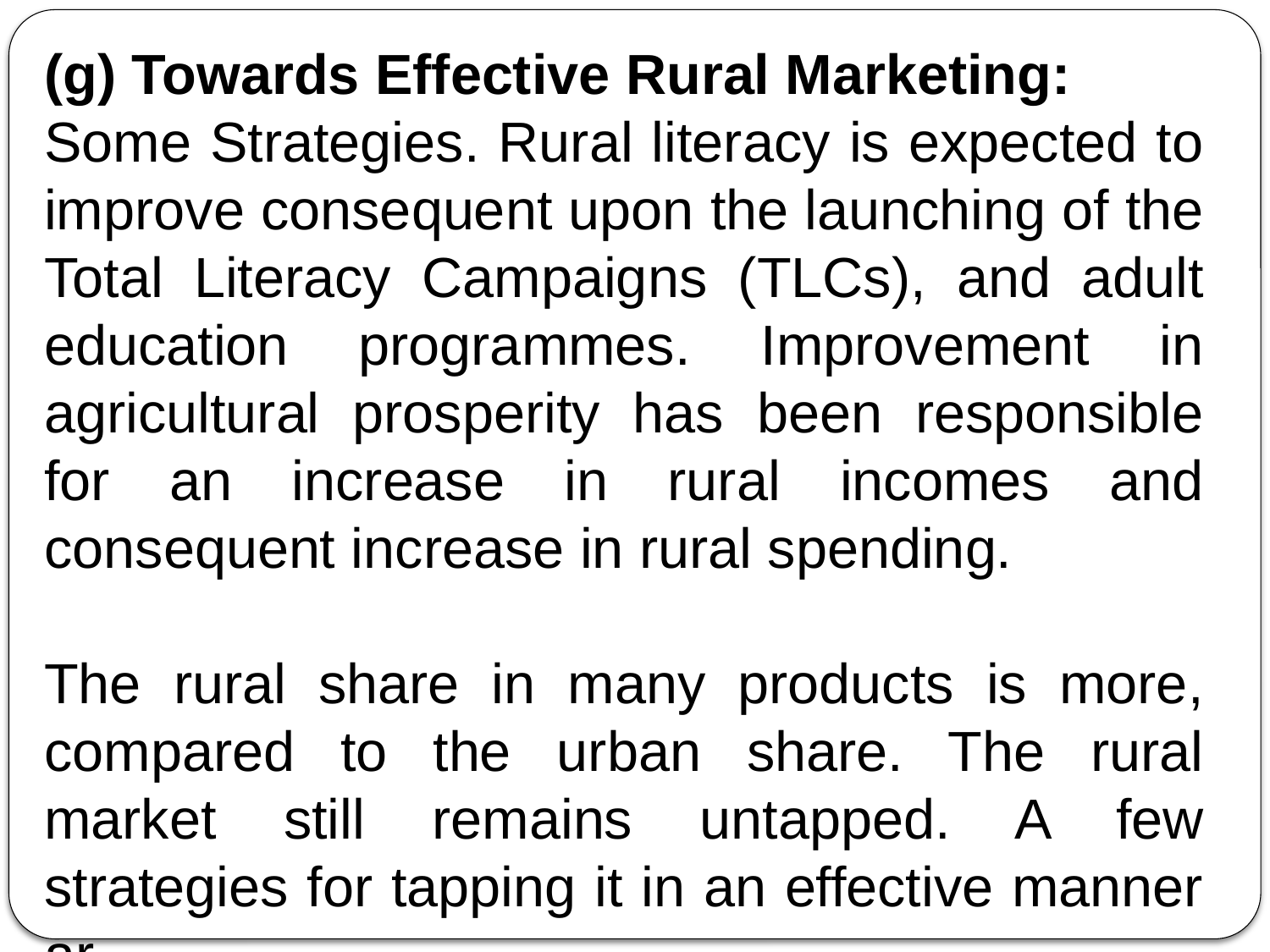

(g) Towards Effective Rural Marketing:
Some Strategies. Rural literacy is expected to improve consequent upon the launching of the Total Literacy Campaigns (TLCs), and adult education programmes. Improvement in agricultural prosperity has been responsible for an increase in rural incomes and consequent increase in rural spending.

The rural share in many products is more, compared to the urban share. The rural market still remains untapped. A few strategies for tapping it in an effective manner ar